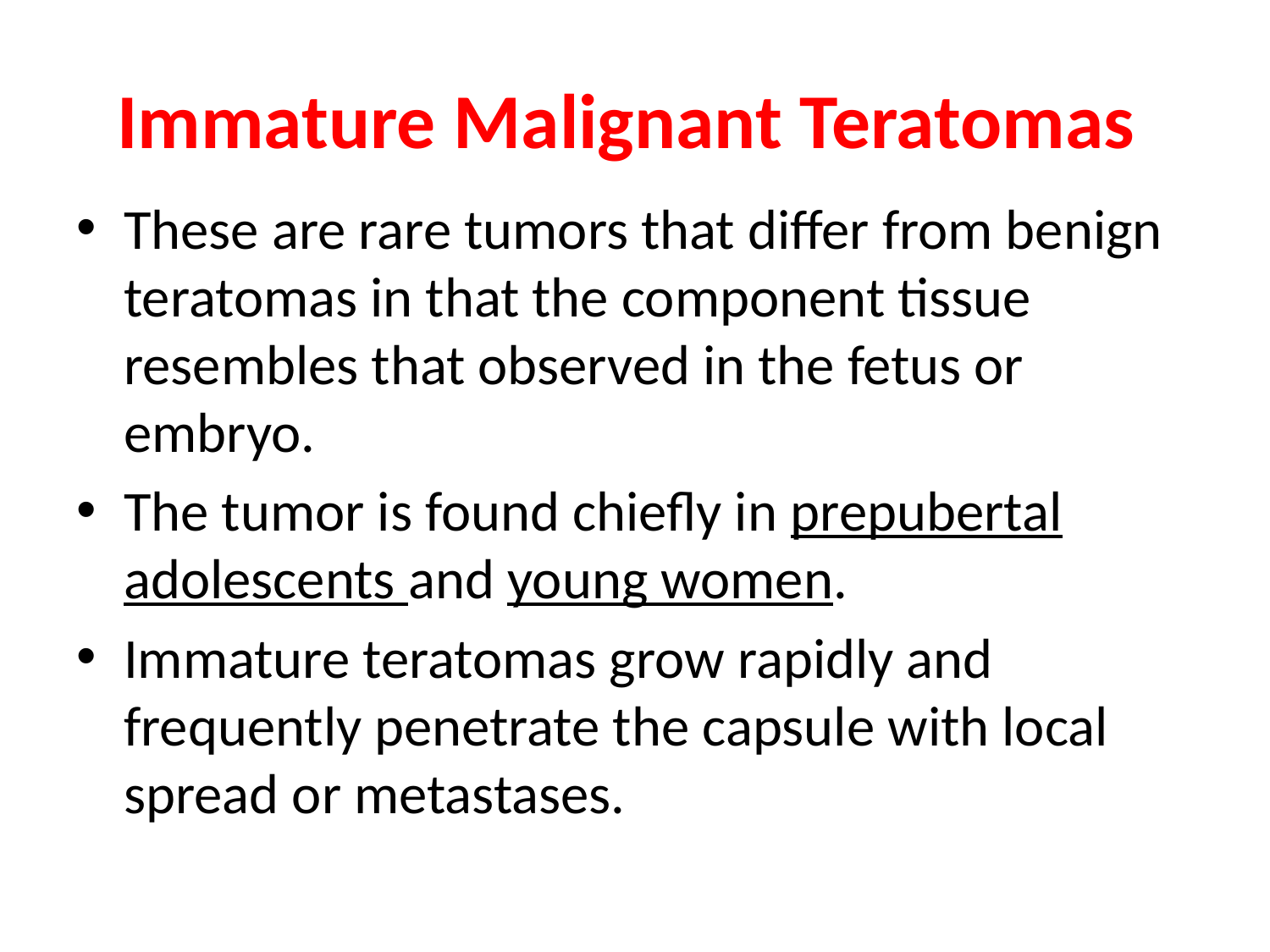

# Immature Malignant Teratomas
These are rare tumors that differ from benign teratomas in that the component tissue resembles that observed in the fetus or embryo.
The tumor is found chiefly in prepubertal adolescents and young women.
Immature teratomas grow rapidly and frequently penetrate the capsule with local spread or metastases.